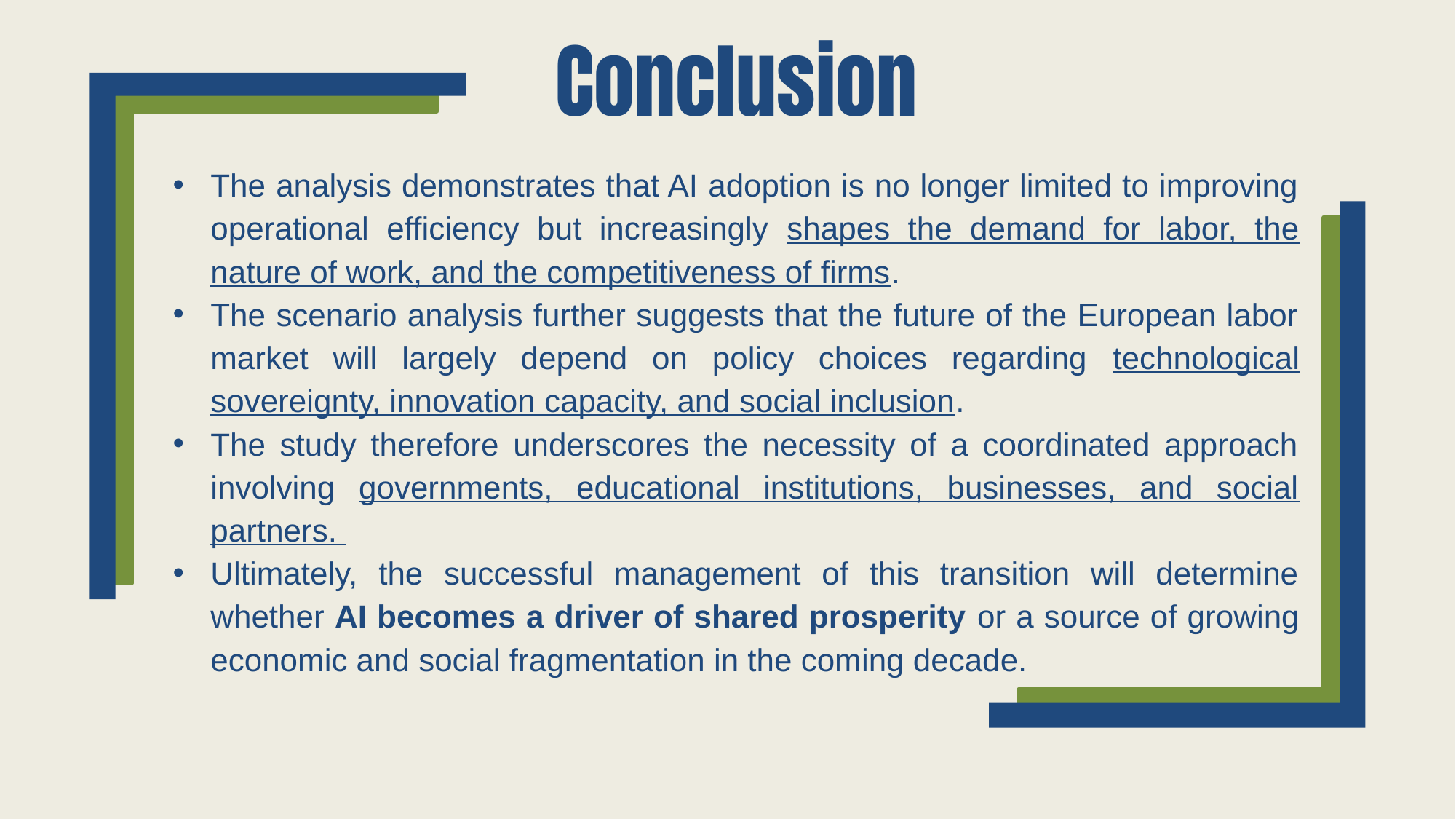

# Conclusion
The analysis demonstrates that AI adoption is no longer limited to improving operational efficiency but increasingly shapes the demand for labor, the nature of work, and the competitiveness of firms.
The scenario analysis further suggests that the future of the European labor market will largely depend on policy choices regarding technological sovereignty, innovation capacity, and social inclusion.
The study therefore underscores the necessity of a coordinated approach involving governments, educational institutions, businesses, and social partners.
Ultimately, the successful management of this transition will determine whether AI becomes a driver of shared prosperity or a source of growing economic and social fragmentation in the coming decade.